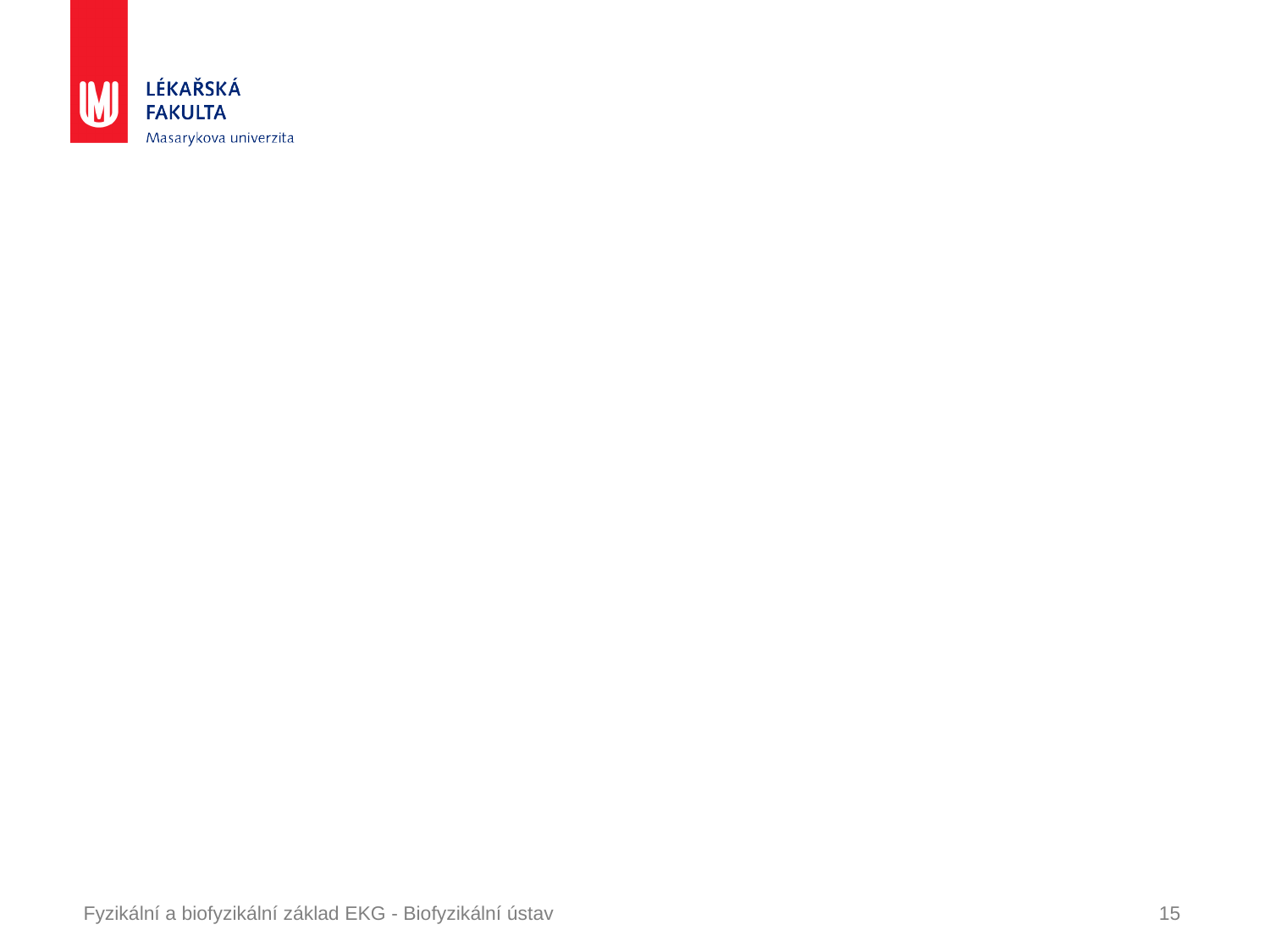

#

Fyzikální a biofyzikální základ EKG - Biofyzikální ústav
15